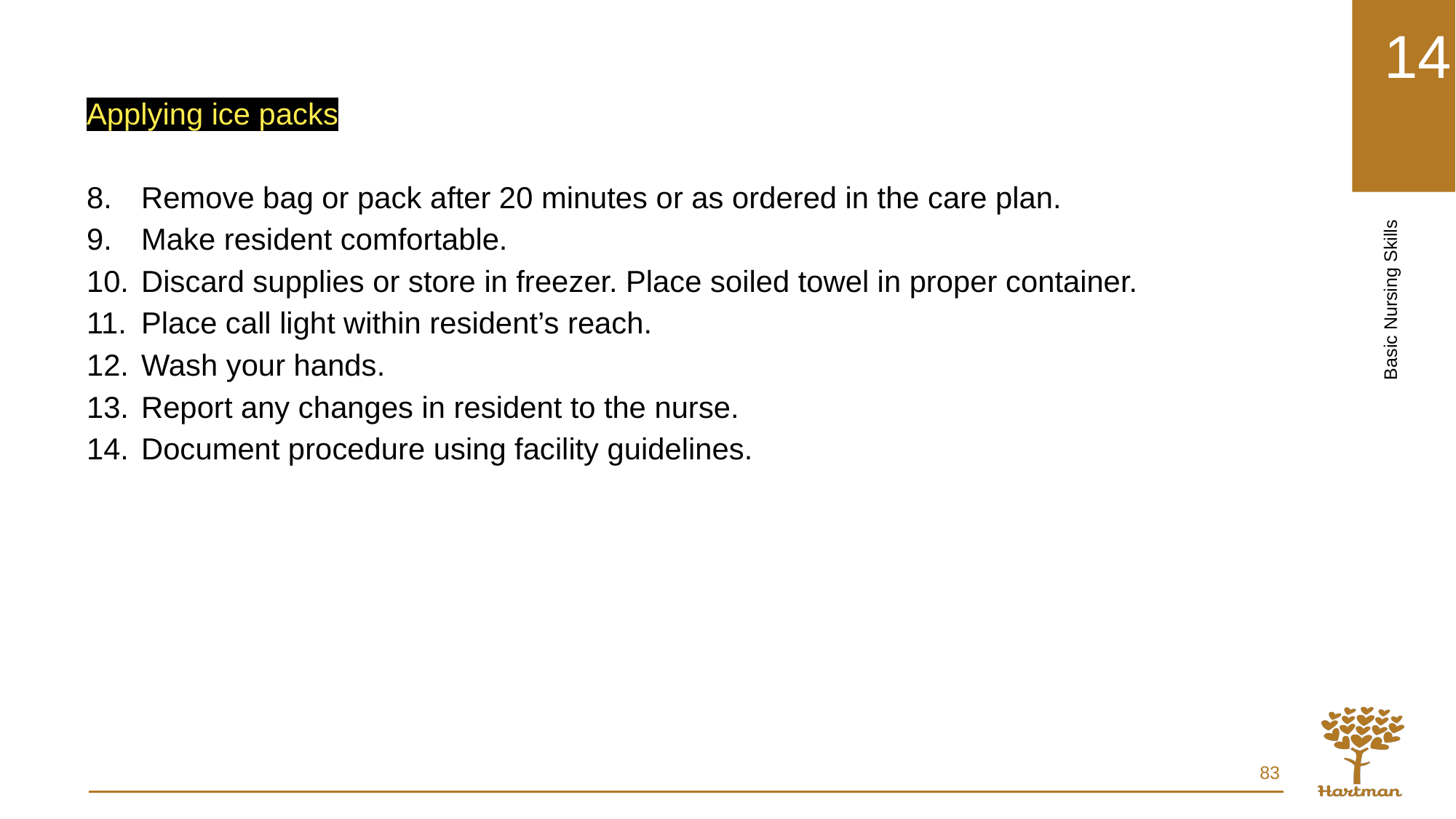

Applying ice packs

Remove bag or pack after 20 minutes or as ordered in the care plan.
Make resident comfortable.
Discard supplies or store in freezer. Place soiled towel in proper container.
Place call light within resident’s reach.
Wash your hands.
Report any changes in resident to the nurse.
Document procedure using facility guidelines.

83